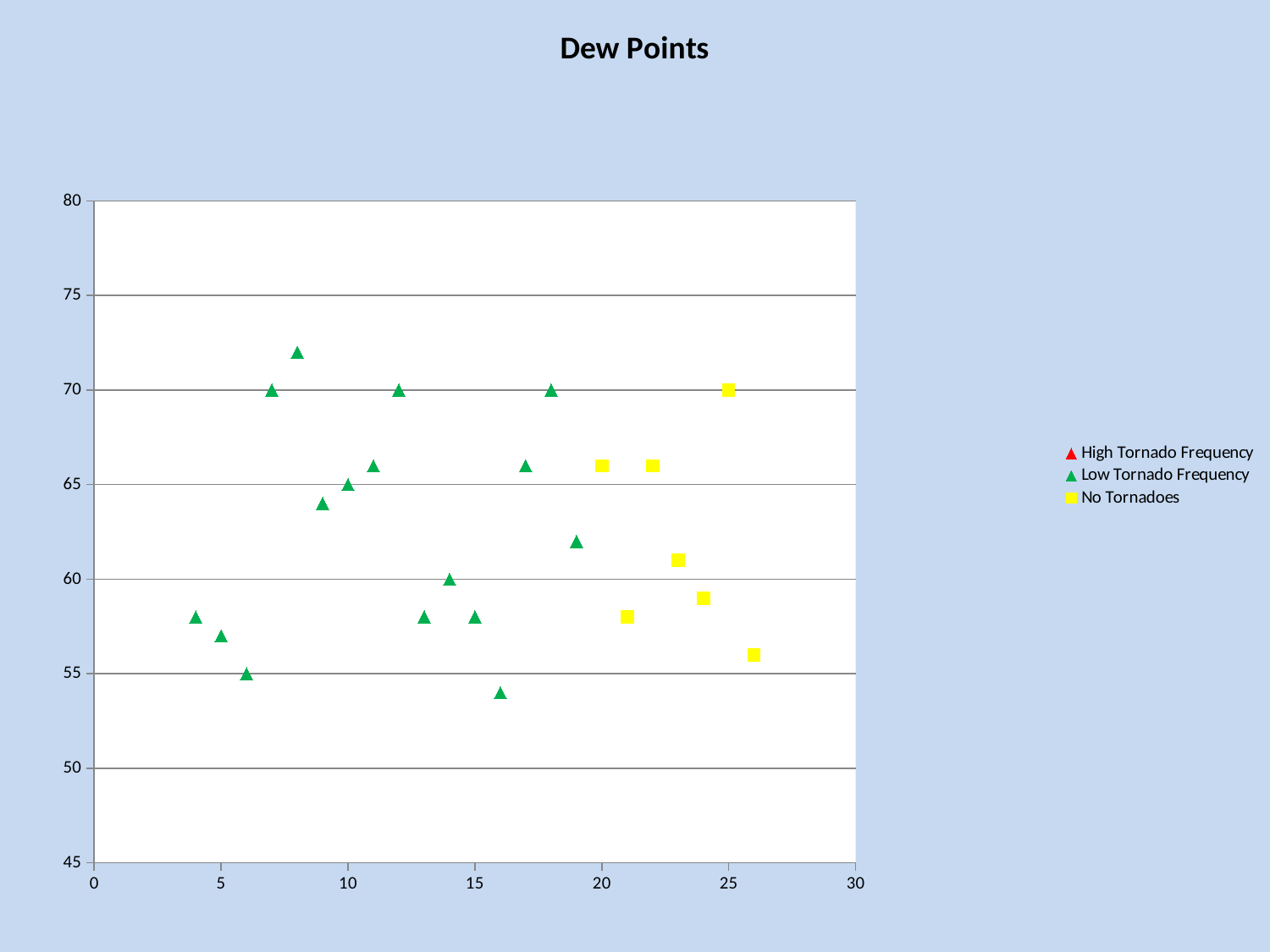

### Chart: Dew Points

| Category |  |  |  |
|---|---|---|---|